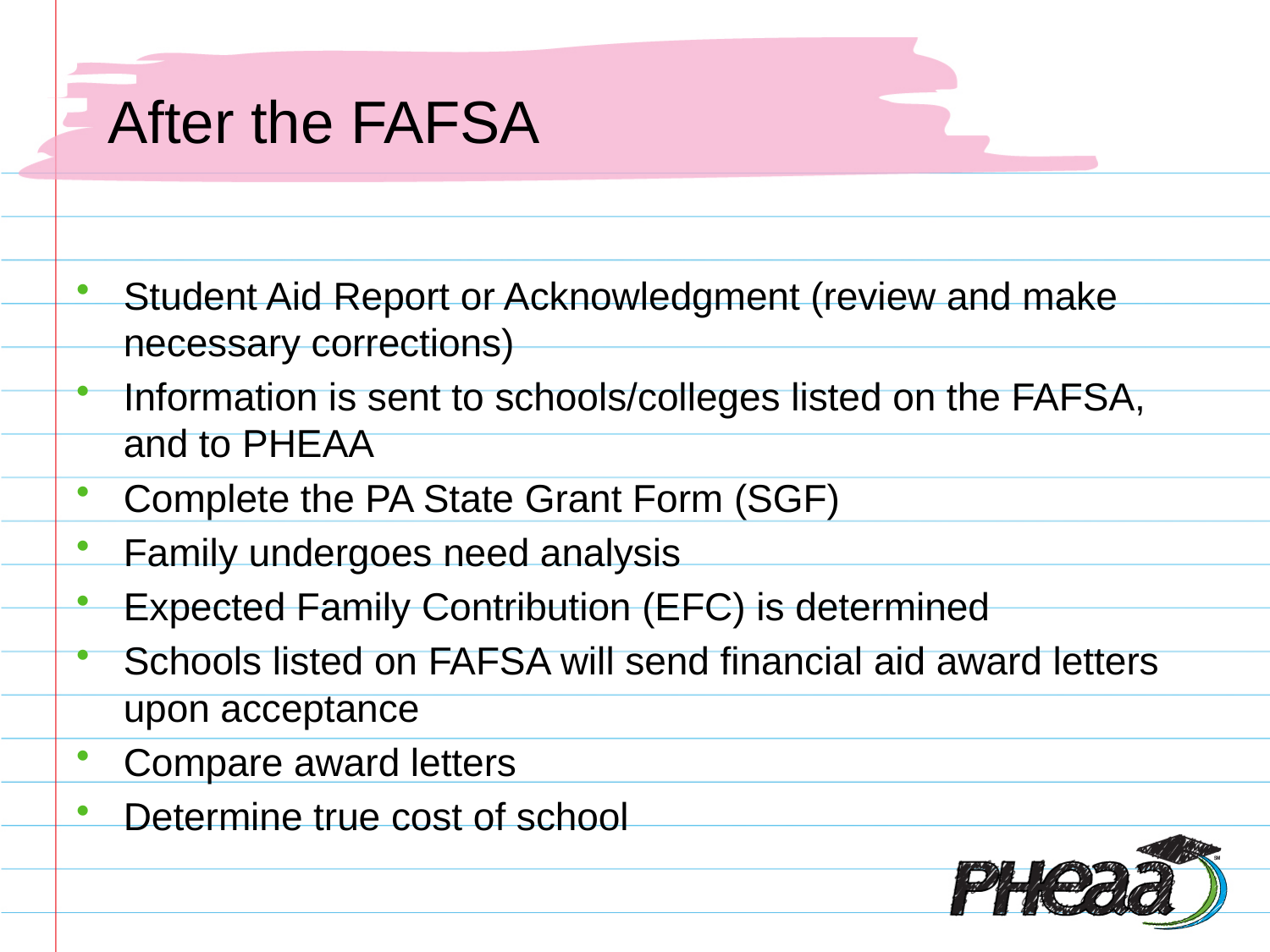

# After the FAFSA
Student Aid Report or Acknowledgment (review and make necessary corrections)
Information is sent to schools/colleges listed on the FAFSA, and to PHEAA
Complete the PA State Grant Form (SGF)
Family undergoes need analysis
Expected Family Contribution (EFC) is determined
Schools listed on FAFSA will send financial aid award letters upon acceptance
Compare award letters
Determine true cost of school